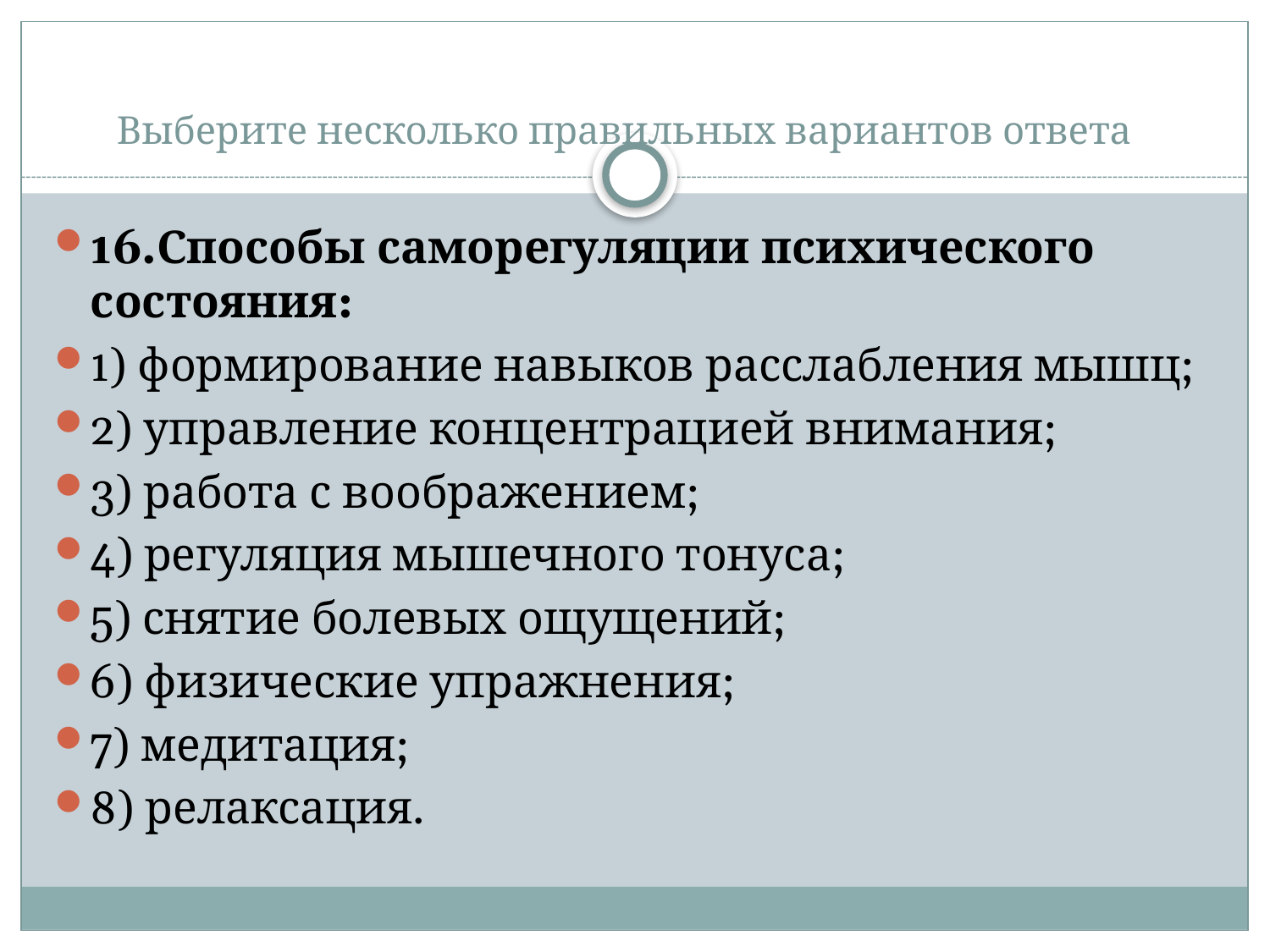

# Выберите несколько правильных вариантов ответа
16.Способы саморегуляции психического состояния:
1) формирование навыков расслабления мышц;
2) управление концентрацией внимания;
3) работа с воображением;
4) регуляция мышечного тонуса;
5) снятие болевых ощущений;
6) физические упражнения;
7) медитация;
8) релаксация.